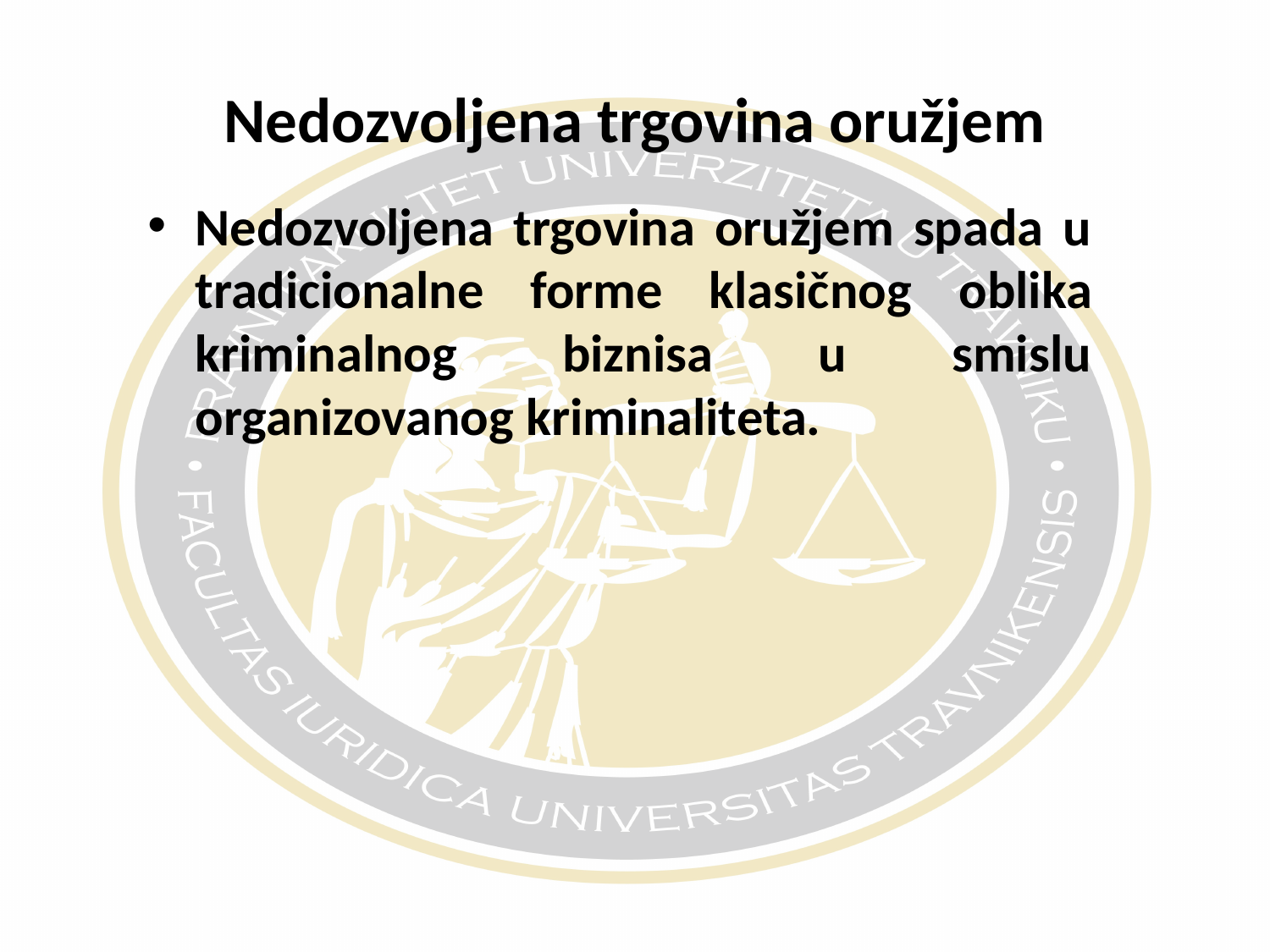

# Nedozvoljena trgovina oružjem
Nedozvoljena trgovina oružjem spada u tradicionalne forme klasičnog oblika kriminalnog biznisa u smislu organizovanog kriminaliteta.